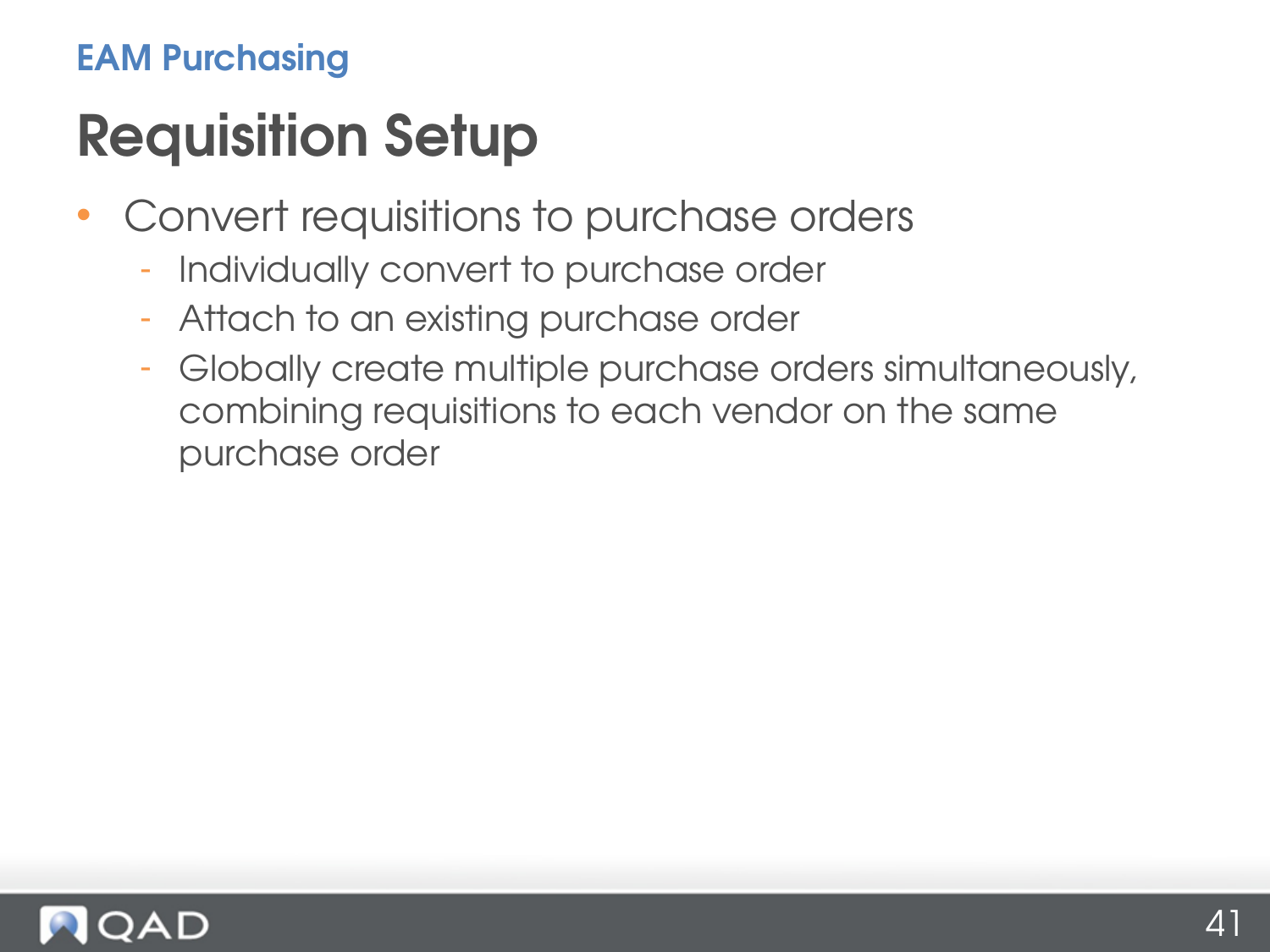

EAM Purchasing
# Requisition Setup
Convert requisitions to purchase orders
Individually convert to purchase order
Attach to an existing purchase order
Globally create multiple purchase orders simultaneously, combining requisitions to each vendor on the same purchase order

41